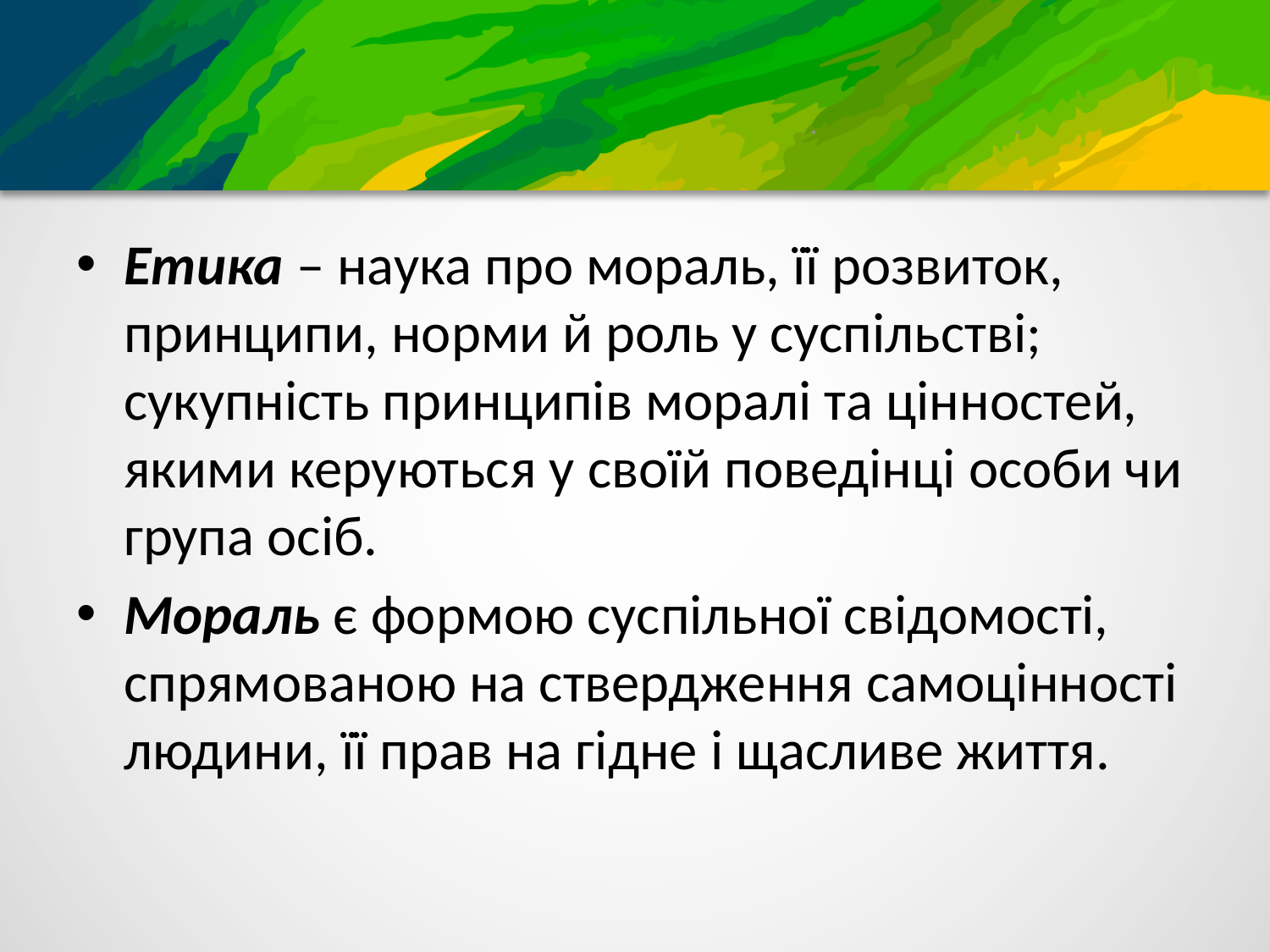

Етика – наука про мораль, її розвиток, принципи, норми й роль у суспільстві; сукупність принципів моралі та цінностей, якими керуються у своїй поведінці особи чи група осіб.
Мораль є формою суспільної свідомості, спрямованою на ствердження самоцінності людини, її прав на гідне і щасливе життя.